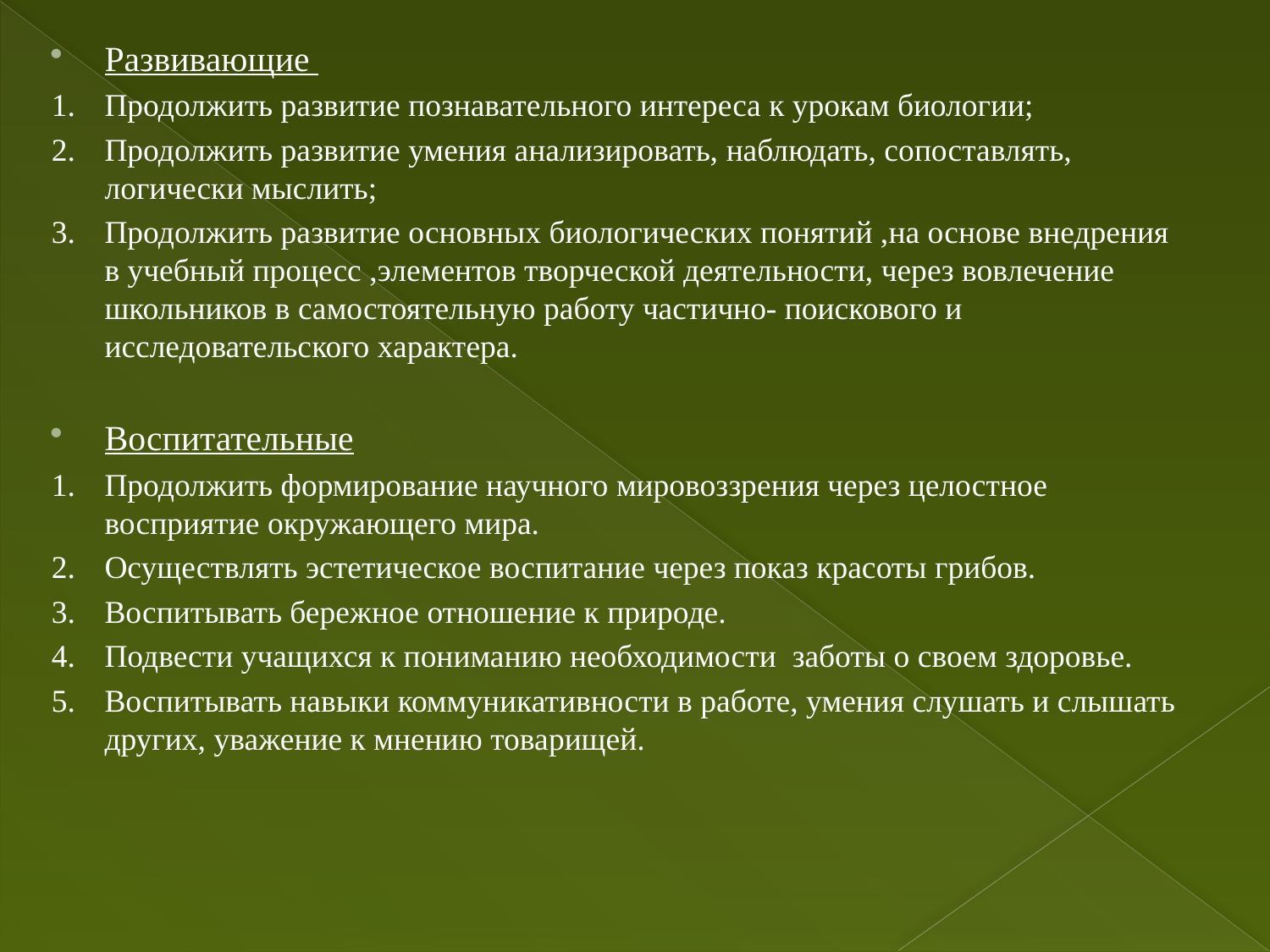

Развивающие
Продолжить развитие познавательного интереса к урокам биологии;
Продолжить развитие умения анализировать, наблюдать, сопоставлять, логически мыслить;
Продолжить развитие основных биологических понятий ,на основе внедрения в учебный процесс ,элементов творческой деятельности, через вовлечение школьников в самостоятельную работу частично- поискового и исследовательского характера.

Воспитательные
Продолжить формирование научного мировоззрения через целостное восприятие окружающего мира.
Осуществлять эстетическое воспитание через показ красоты грибов.
Воспитывать бережное отношение к природе.
Подвести учащихся к пониманию необходимости  заботы о своем здоровье.
Воспитывать навыки коммуникативности в работе, умения слушать и слышать других, уважение к мнению товарищей.